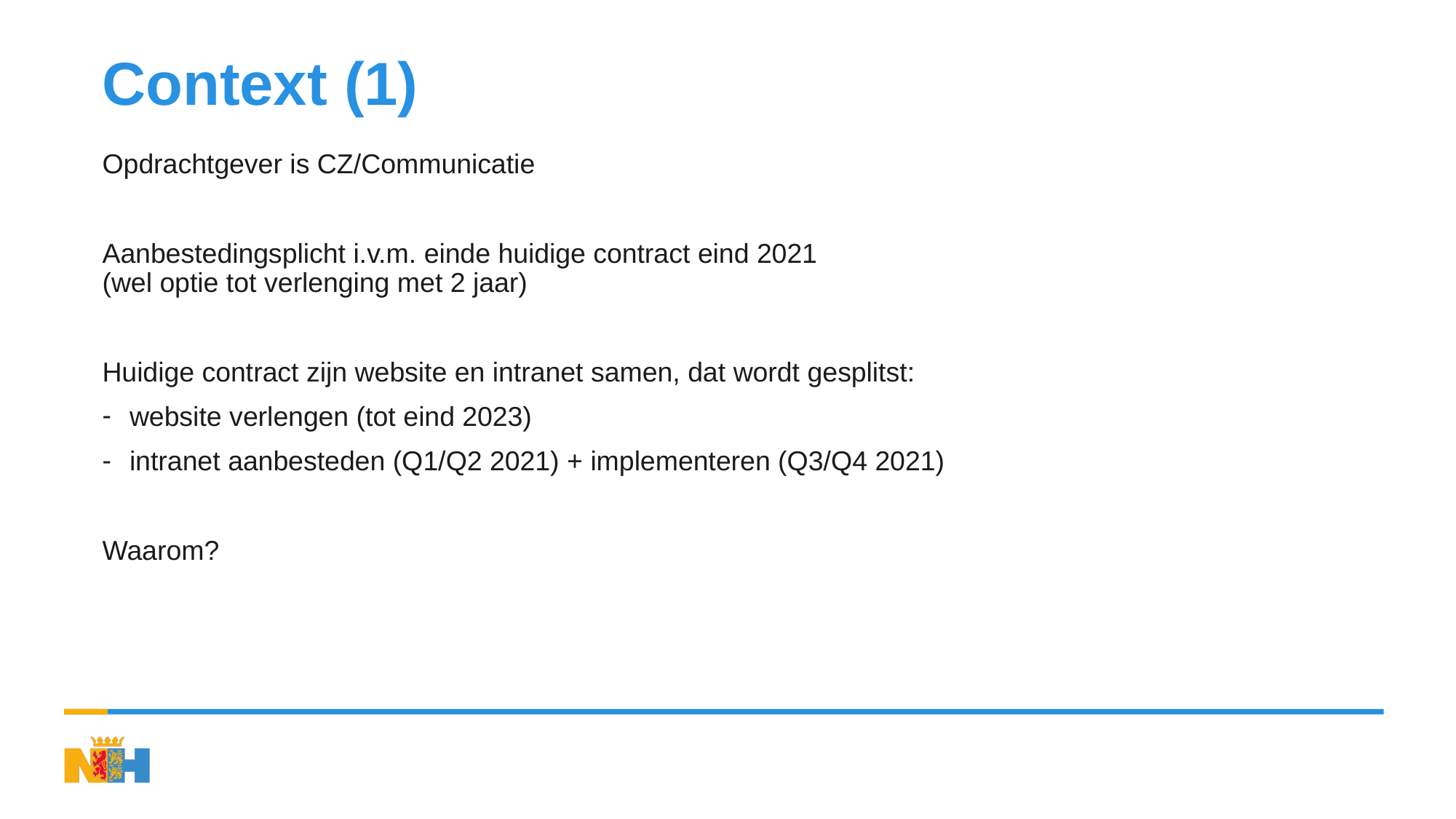

# Context (1)
Opdrachtgever is CZ/Communicatie

Aanbestedingsplicht i.v.m. einde huidige contract eind 2021
(wel optie tot verlenging met 2 jaar)

Huidige contract zijn website en intranet samen, dat wordt gesplitst:
website verlengen (tot eind 2023)
intranet aanbesteden (Q1/Q2 2021) + implementeren (Q3/Q4 2021)

Waarom?